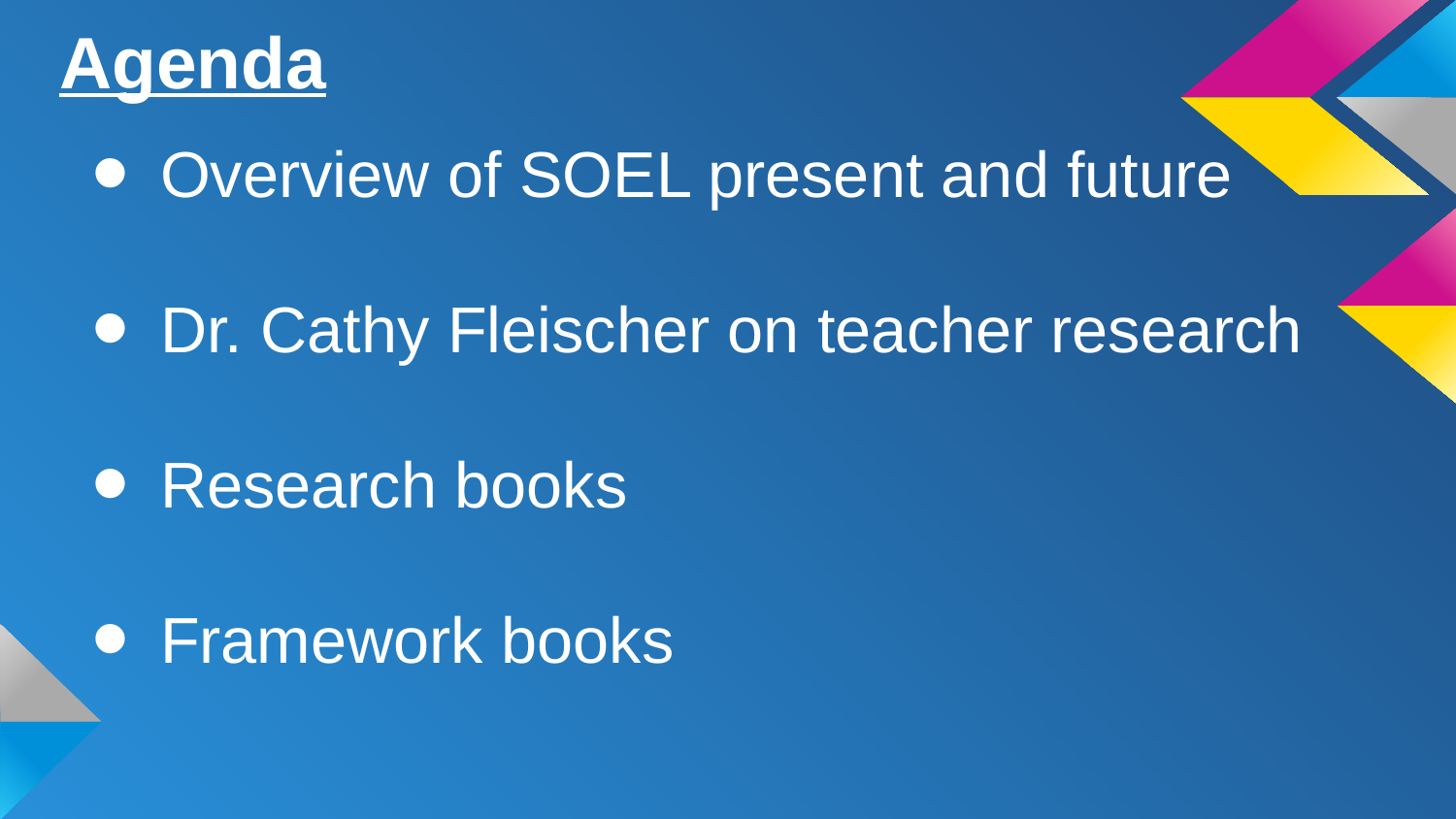

# Agenda
Overview of SOEL present and future

Dr. Cathy Fleischer on teacher research

Research books

Framework books